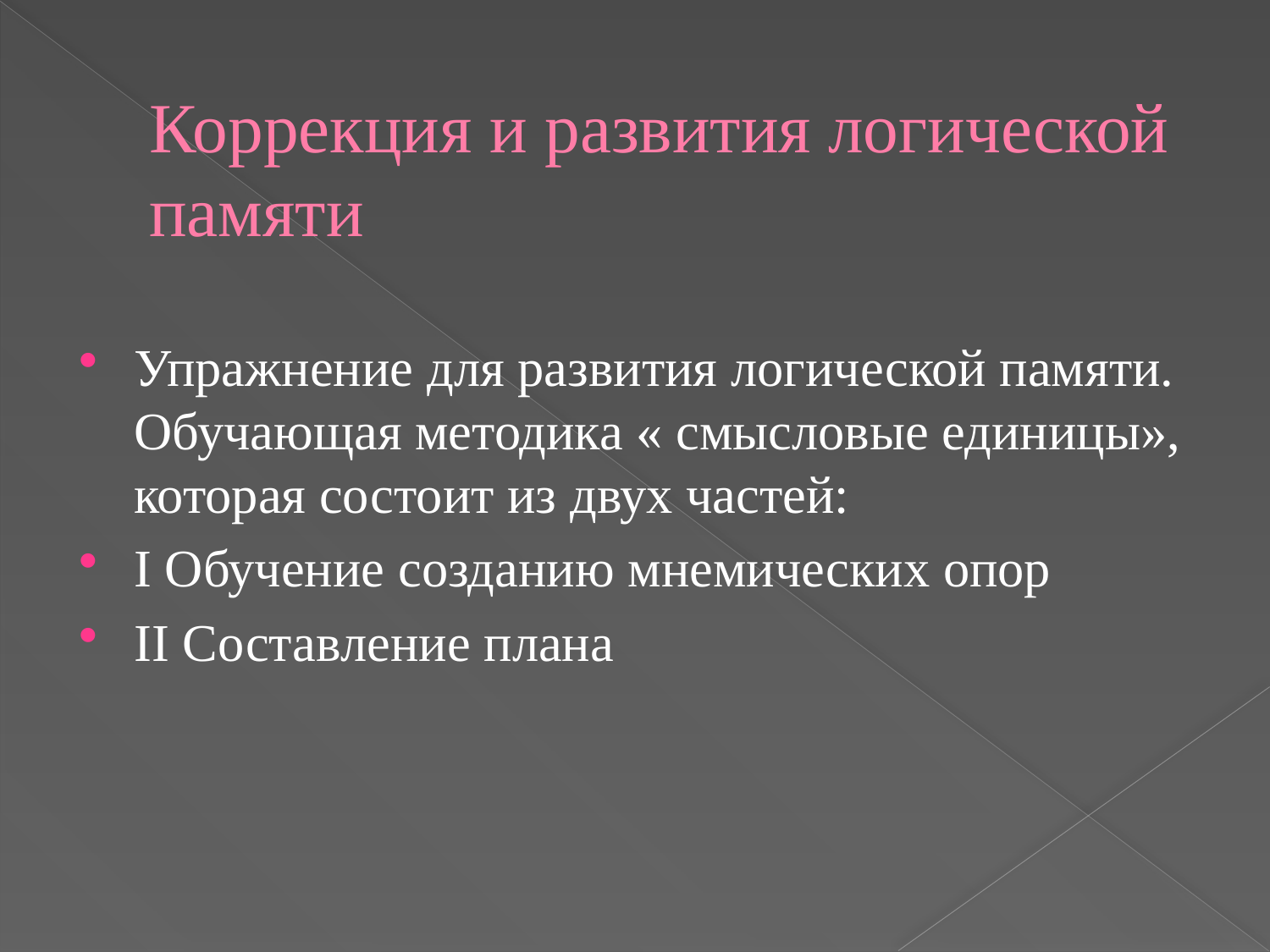

# Коррекция и развития логической памяти
Упражнение для развития логической памяти. Обучающая методика « смысловые единицы», которая состоит из двух частей:
I Обучение созданию мнемических опор
II Составление плана